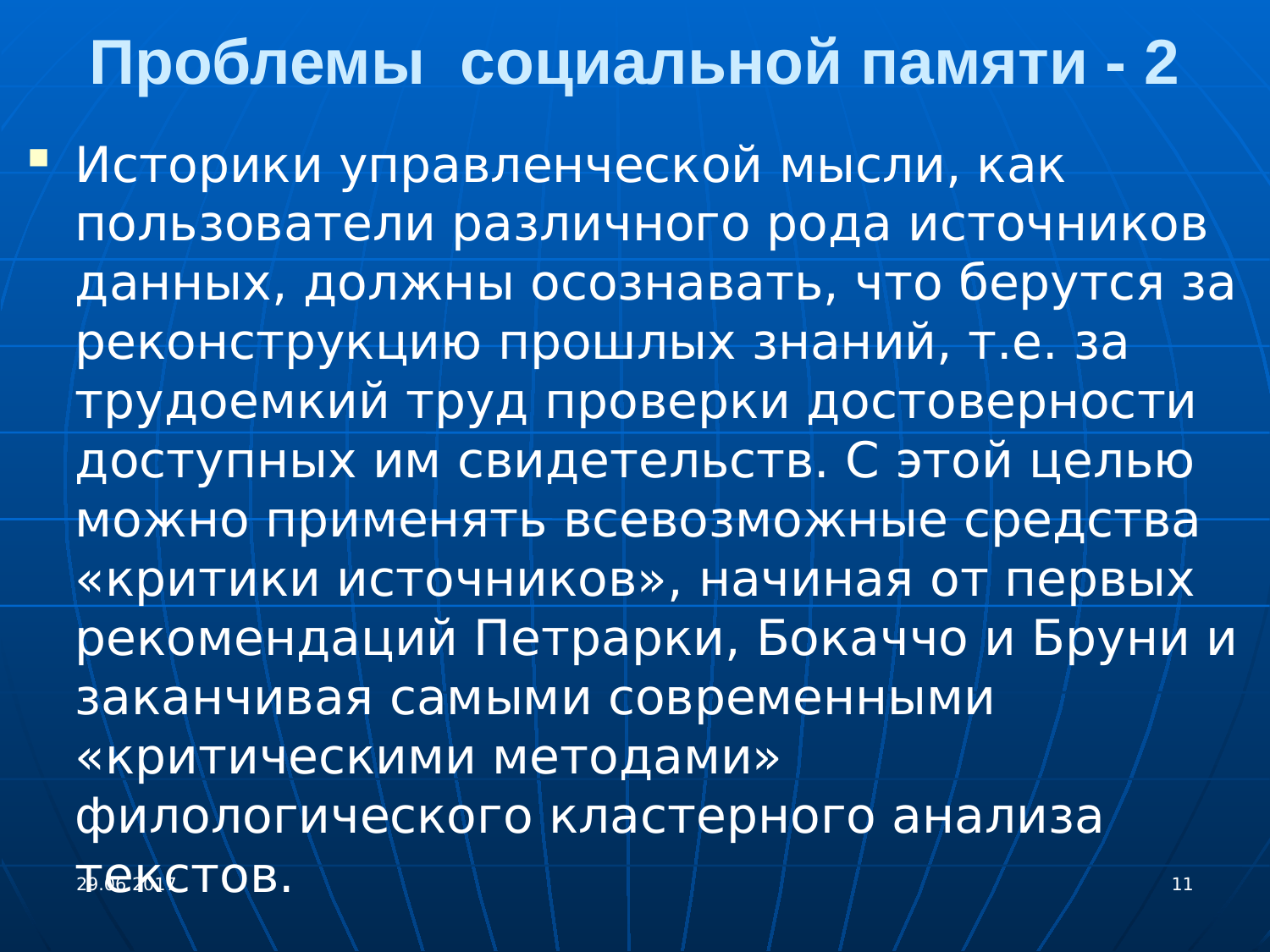

# Проблемы  социальной памяти - 2
Историки управленческой мысли, как пользователи различного рода источников данных, должны осознавать, что берутся за реконструкцию прошлых знаний, т.е. за трудоемкий труд проверки достоверности доступных им свидетельств. С этой целью можно применять всевозможные средства «критики источников», начиная от первых рекомендаций Петрарки, Бокаччо и Бруни и заканчивая самыми современными «критическими методами» филологического кластерного анализа текстов.
29.06.2017
11